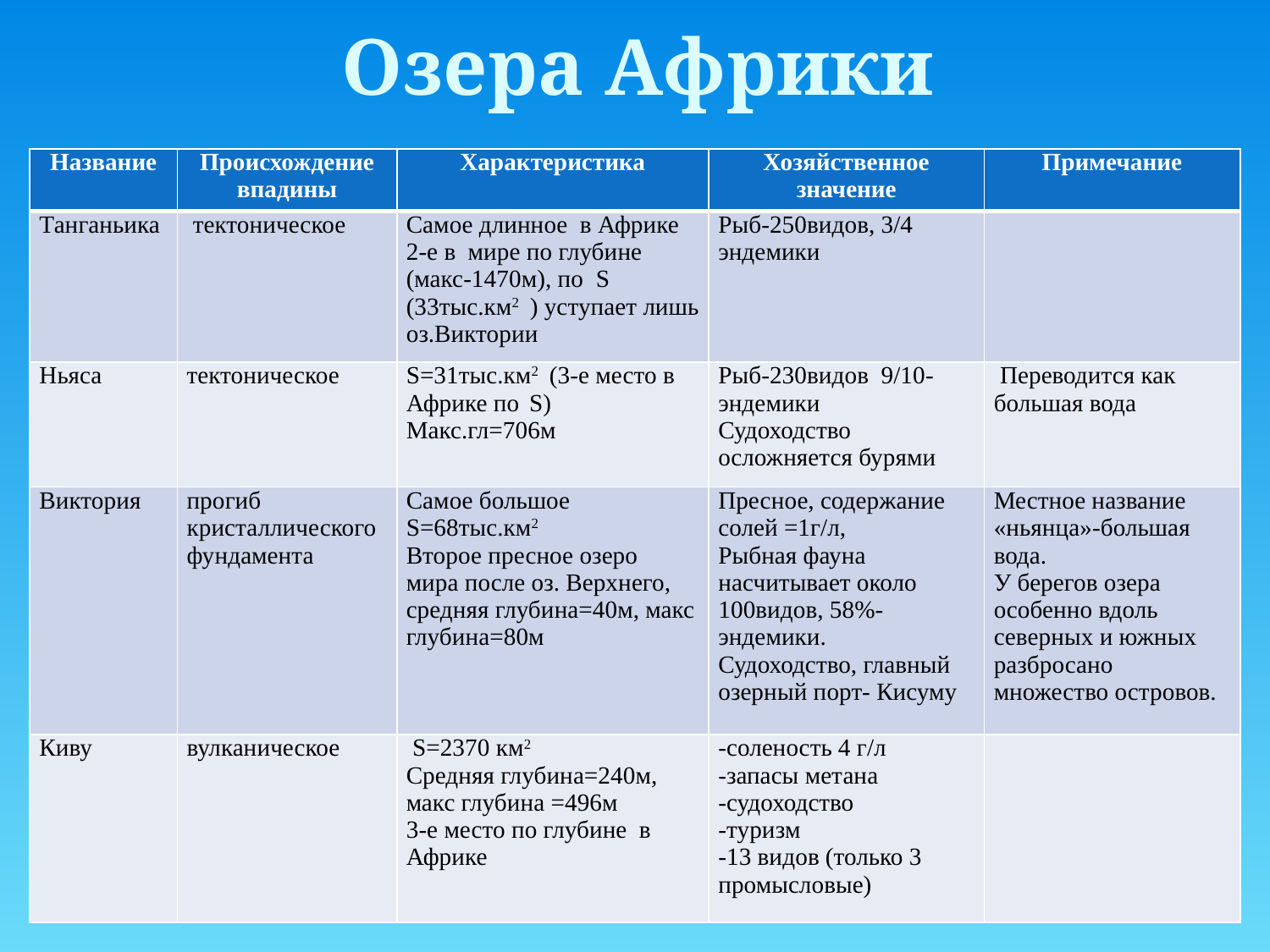

# Озера Африки
| Название | Происхождение впадины | Характеристика | Хозяйственное значение | Примечание |
| --- | --- | --- | --- | --- |
| Танганьика | тектоническое | Самое длинное в Африке 2-е в мире по глубине (макс-1470м), по S (33тыс.км2 ) уступает лишь оз.Виктории | Рыб-250видов, 3/4 эндемики |  |
| Ньяса | тектоническое | S=31тыс.км2 (3-е место в Африке по S) Макс.гл=706м | Рыб-230видов 9/10-эндемики Судоходство осложняется бурями | Переводится как большая вода |
| Виктория | прогиб кристаллического фундамента | Самое большое S=68тыс.км2 Второе пресное озеро мира после оз. Верхнего, средняя глубина=40м, макс глубина=80м | Пресное, содержание солей =1г/л, Рыбная фауна насчитывает около 100видов, 58%-эндемики. Судоходство, главный озерный порт- Кисуму | Местное название «ньянца»-большая вода. У берегов озера особенно вдоль северных и южных разбросано множество островов. |
| Киву | вулканическое | S=2370 км2 Средняя глубина=240м, макс глубина =496м 3-е место по глубине в Африке | -соленость 4 г/л -запасы метана -судоходство -туризм -13 видов (только 3 промысловые) |  |